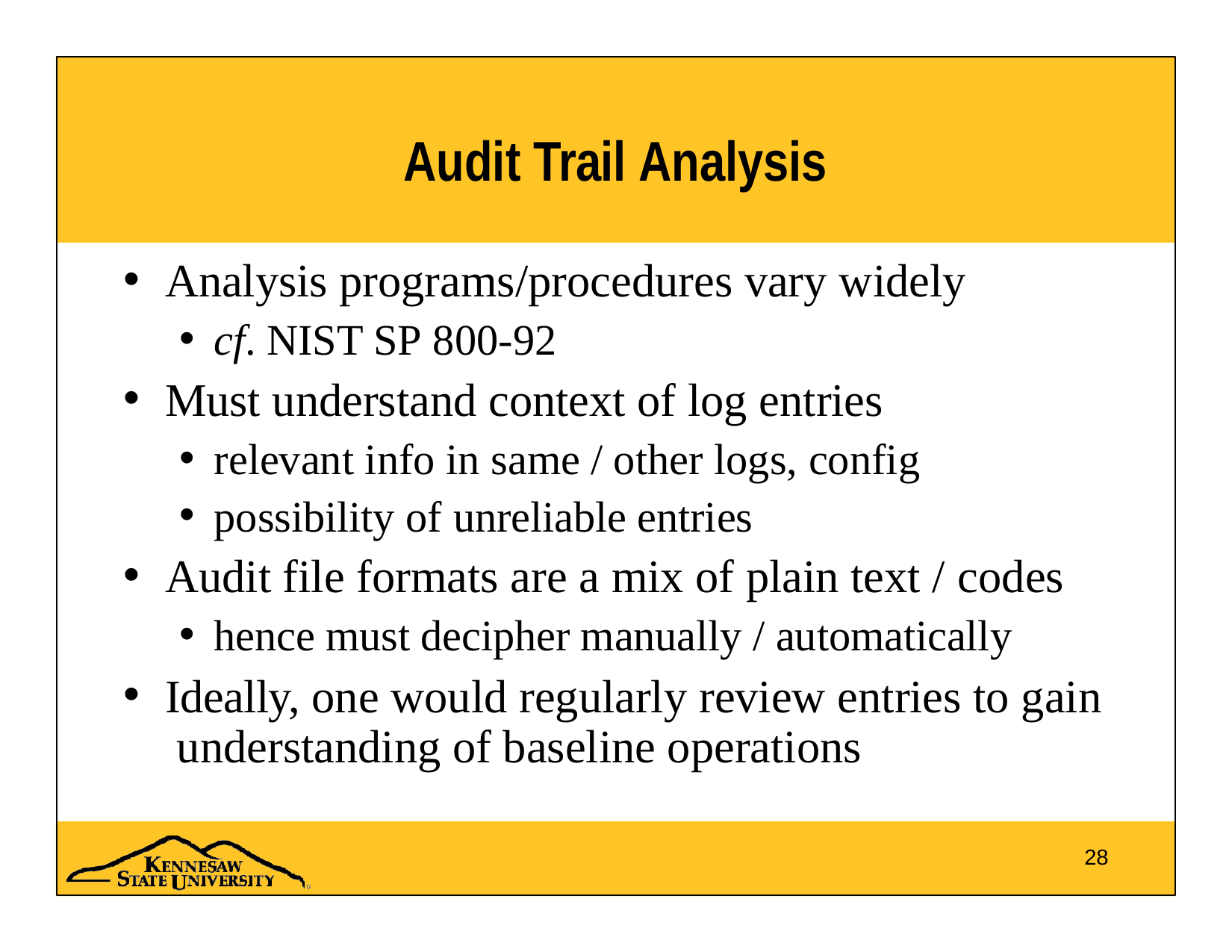

# Audit Trail Analysis
Analysis programs/procedures vary widely
cf. NIST SP 800-92
Must understand context of log entries
relevant info in same / other logs, config
possibility of unreliable entries
Audit file formats are a mix of plain text / codes
hence must decipher manually / automatically
Ideally, one would regularly review entries to gain  understanding of baseline operations

28